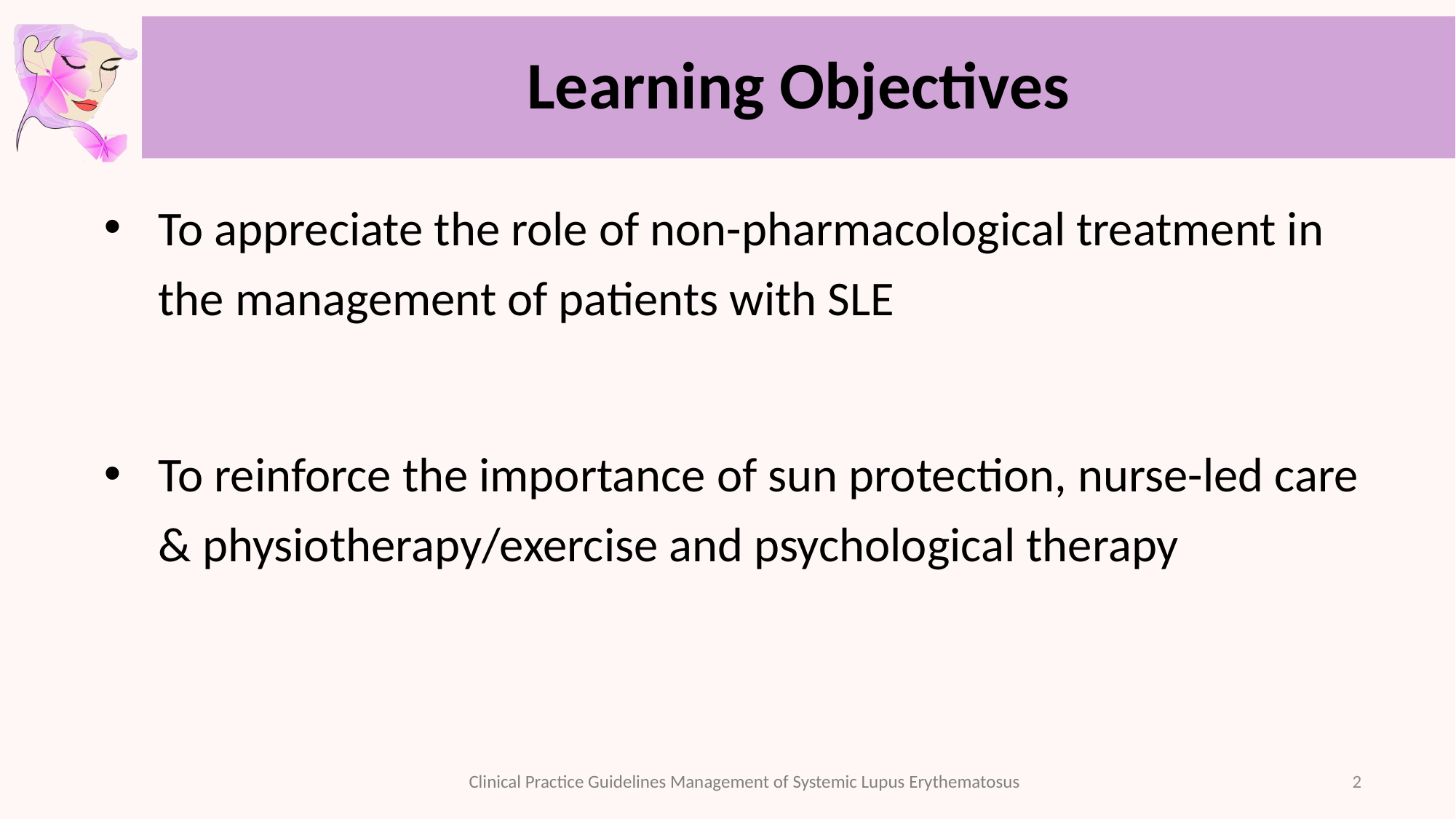

# Learning Objectives
To appreciate the role of non-pharmacological treatment in the management of patients with SLE

To reinforce the importance of sun protection, nurse-led care & physiotherapy/exercise and psychological therapy

2